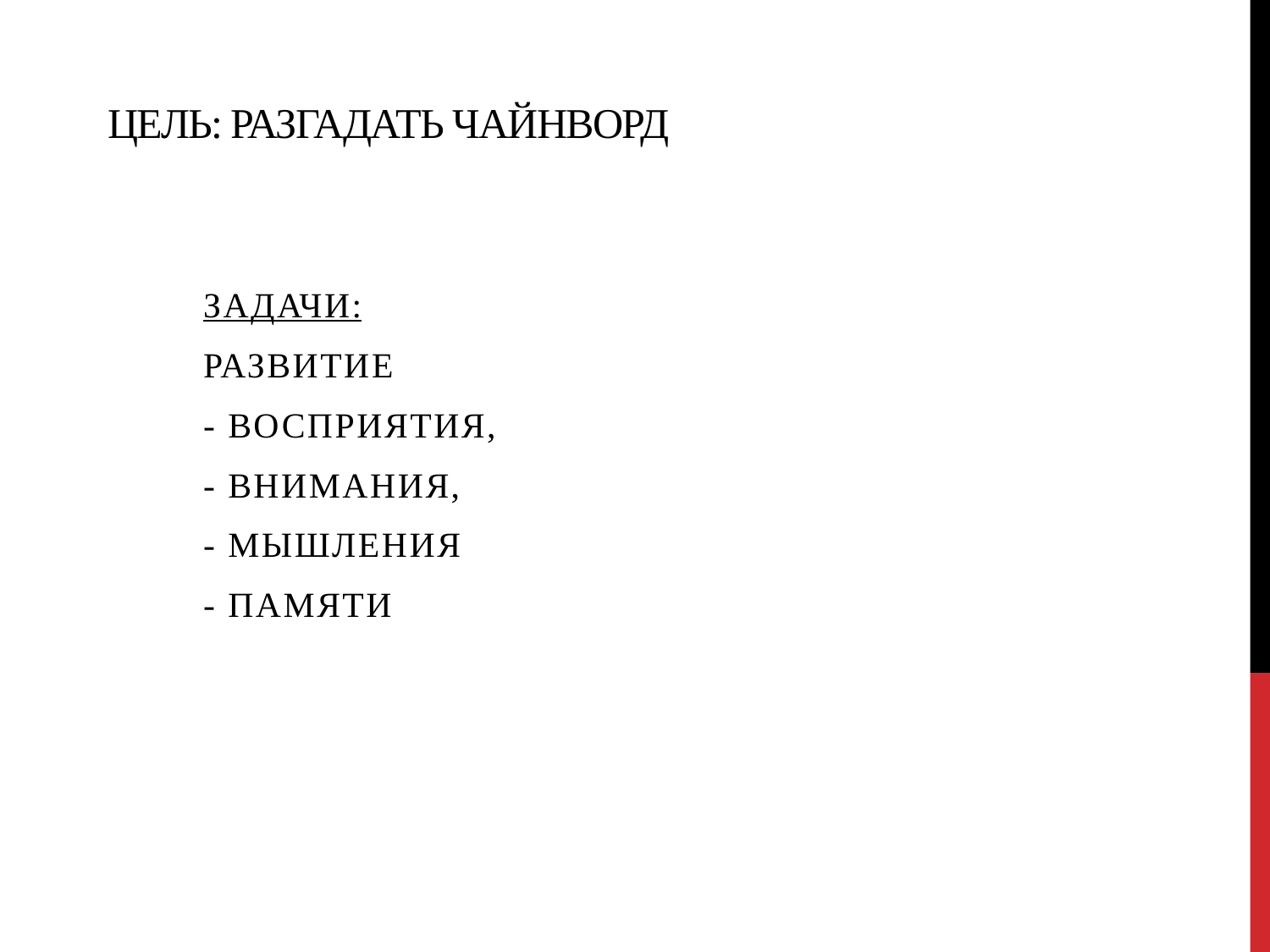

# Цель: Разгадать Чайнворд
Задачи:
Развитие
- восприятия,
- внимания,
- мышления
- памяти